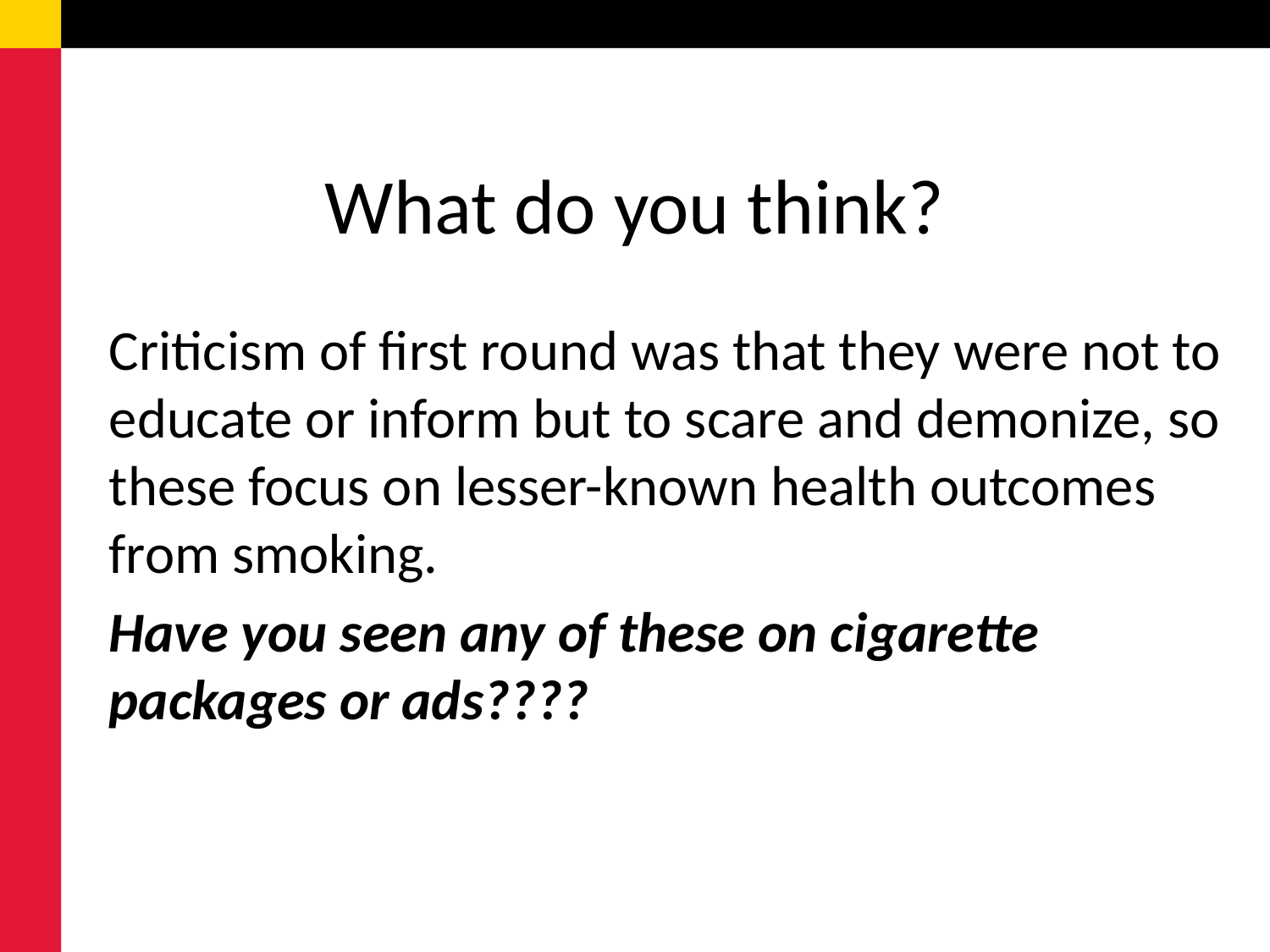

# What do you think?

Criticism of first round was that they were not to educate or inform but to scare and demonize, so these focus on lesser-known health outcomes from smoking.
Have you seen any of these on cigarette packages or ads????